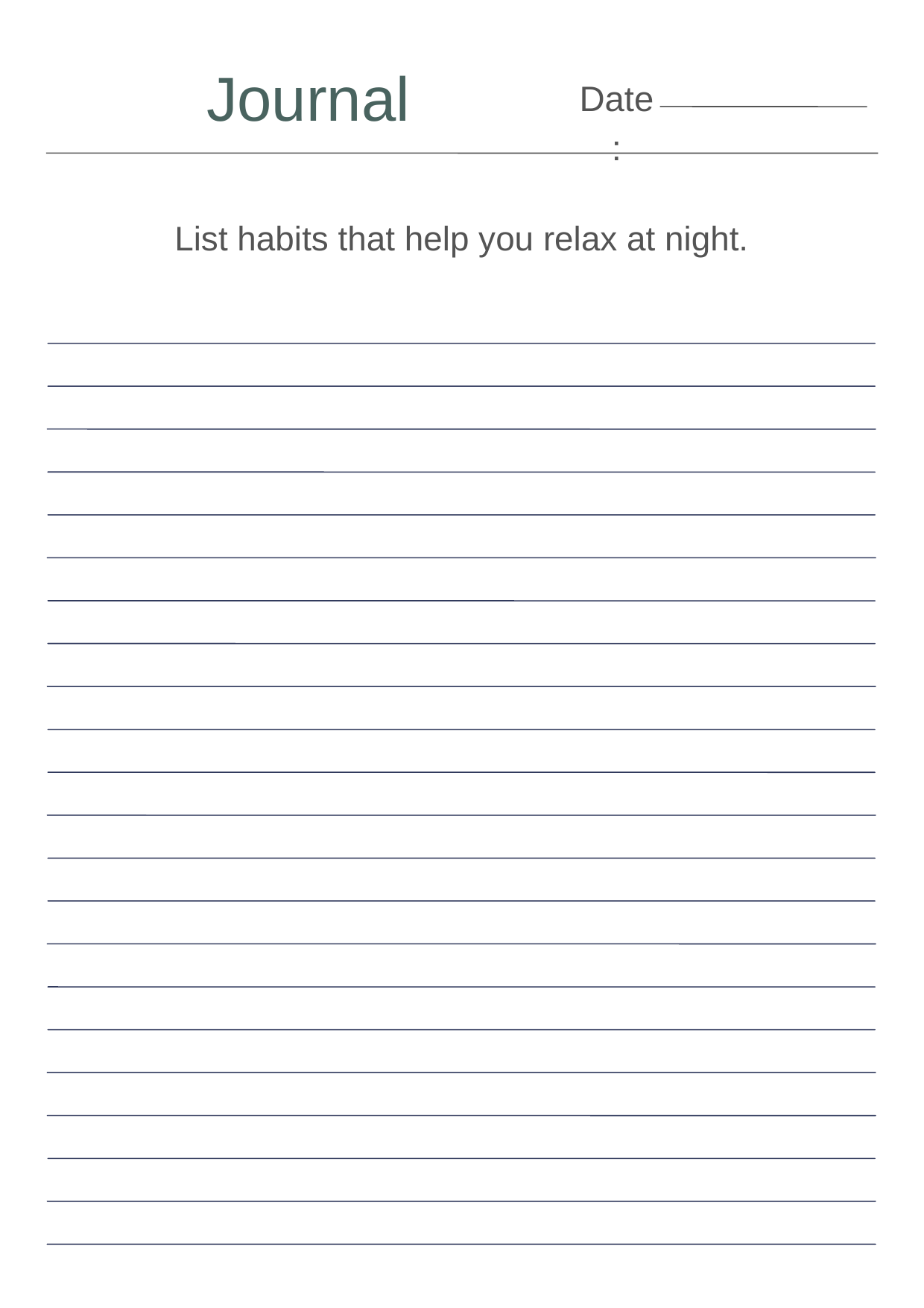

Journal
Date:

List habits that help you relax at night.